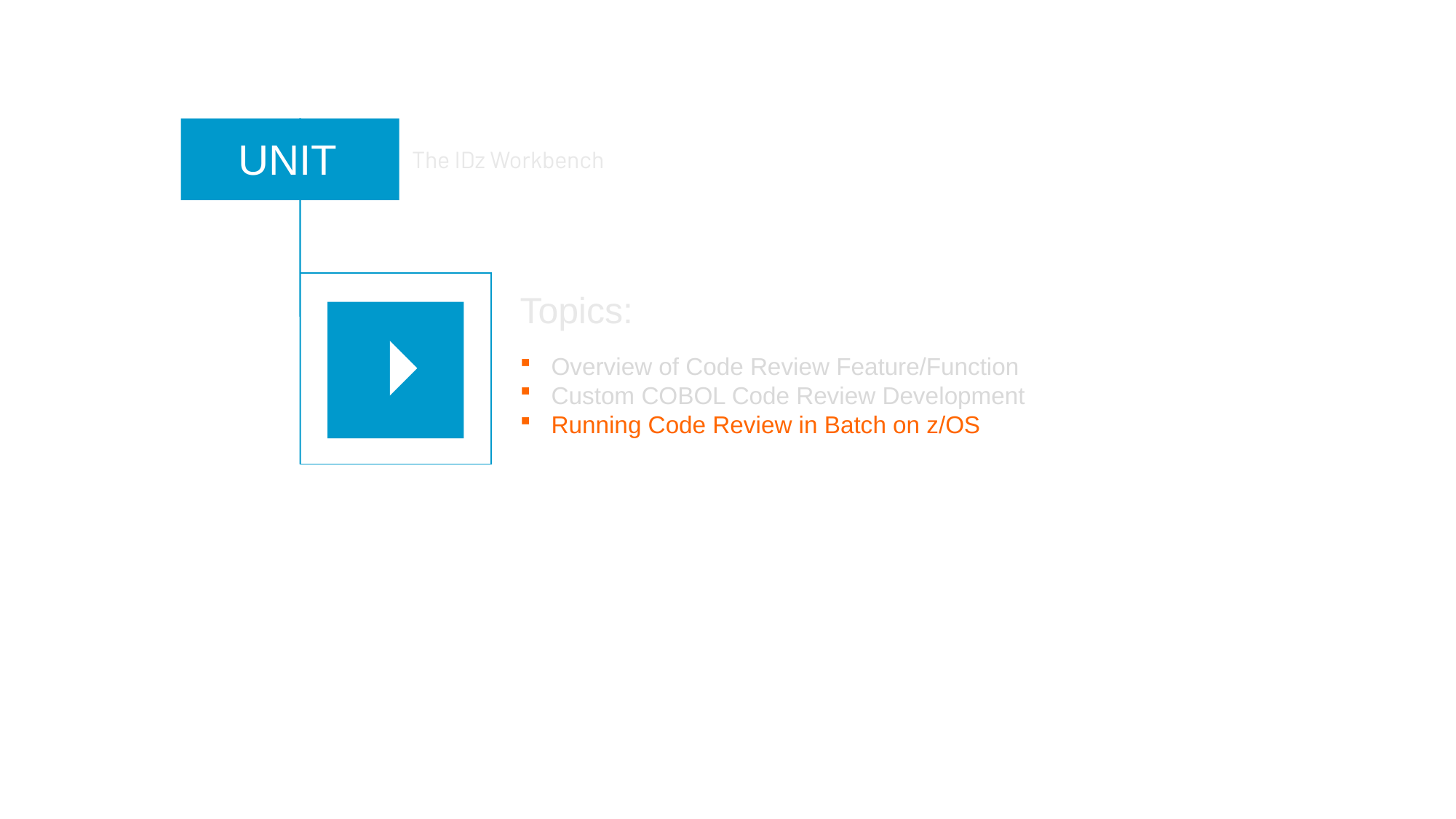

UNIT
# The IDz Workbench

Topics:

   Overview of Code Review Feature/Function
   Custom COBOL Code Review Development
   Running Code Review in Batch on z/OS